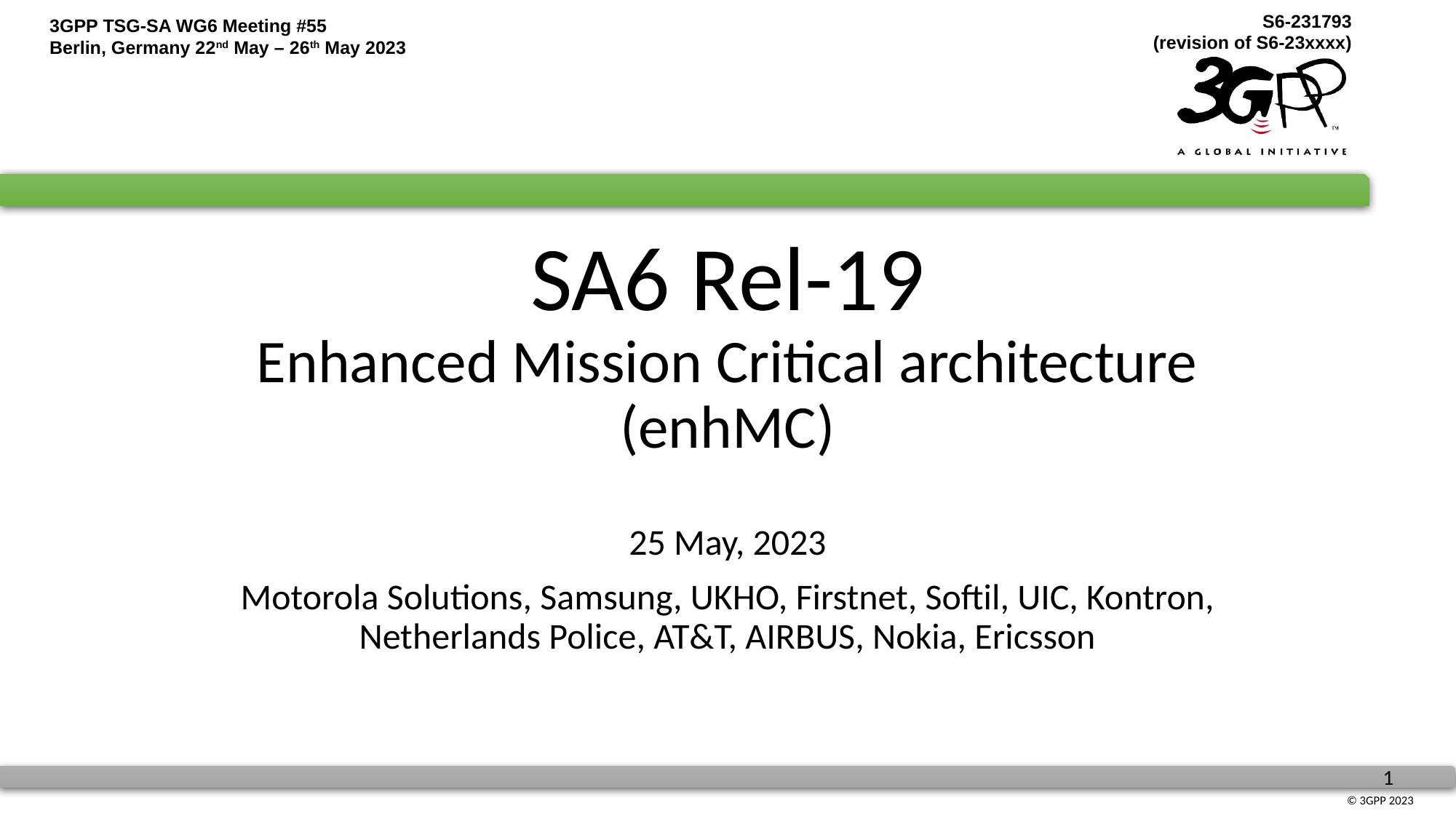

# SA6 Rel-19 Enhanced Mission Critical architecture (enhMC)
25 May, 2023
Motorola Solutions, Samsung, UKHO, Firstnet, Softil, UIC, Kontron, Netherlands Police, AT&T, AIRBUS, Nokia, Ericsson